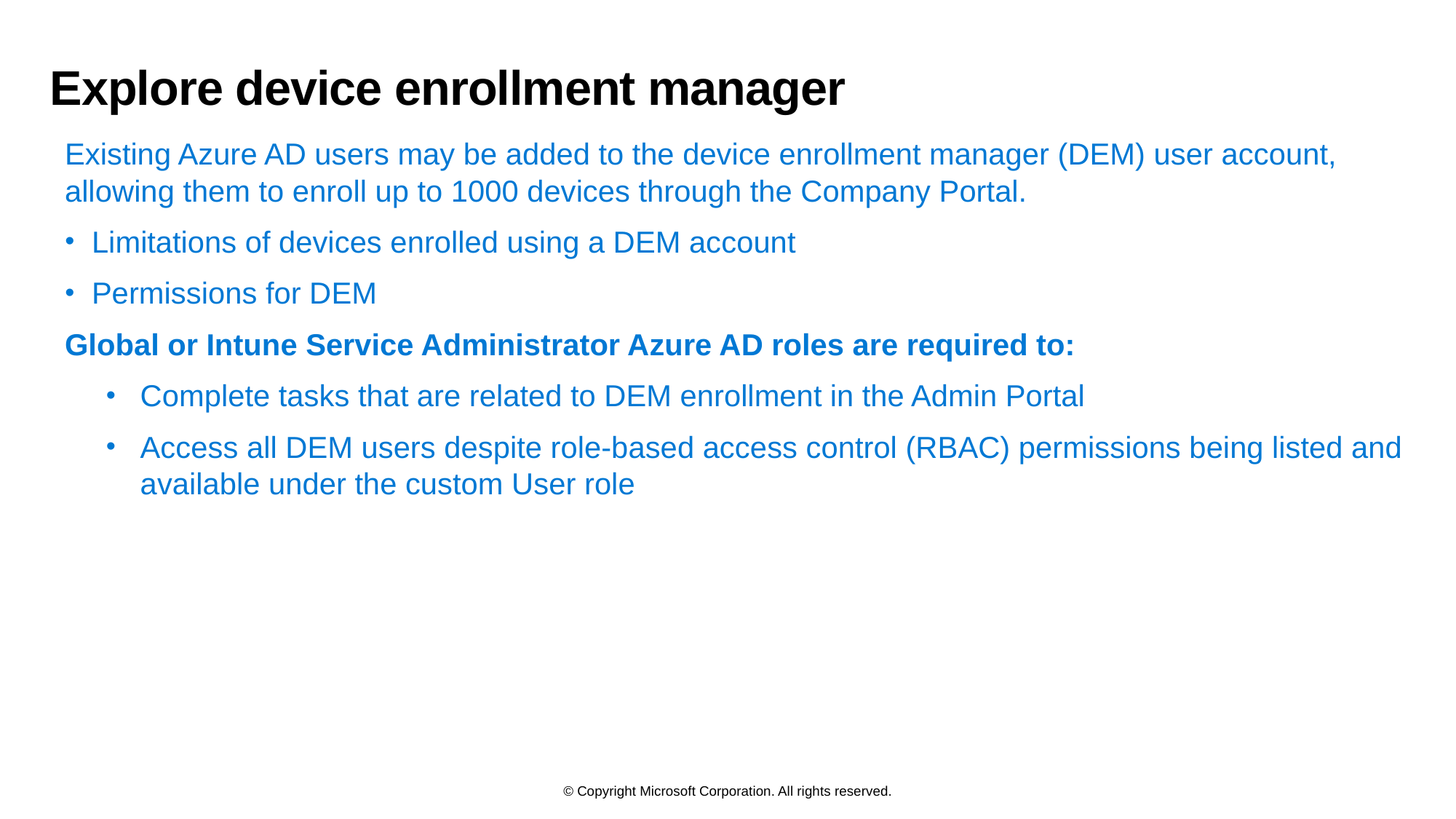

# Explore device enrollment manager
Existing Azure AD users may be added to the device enrollment manager (DEM) user account, allowing them to enroll up to 1000 devices through the Company Portal.
Limitations of devices enrolled using a DEM account
Permissions for DEM
Global or Intune Service Administrator Azure AD roles are required to:
Complete tasks that are related to DEM enrollment in the Admin Portal
Access all DEM users despite role-based access control (RBAC) permissions being listed and available under the custom User role